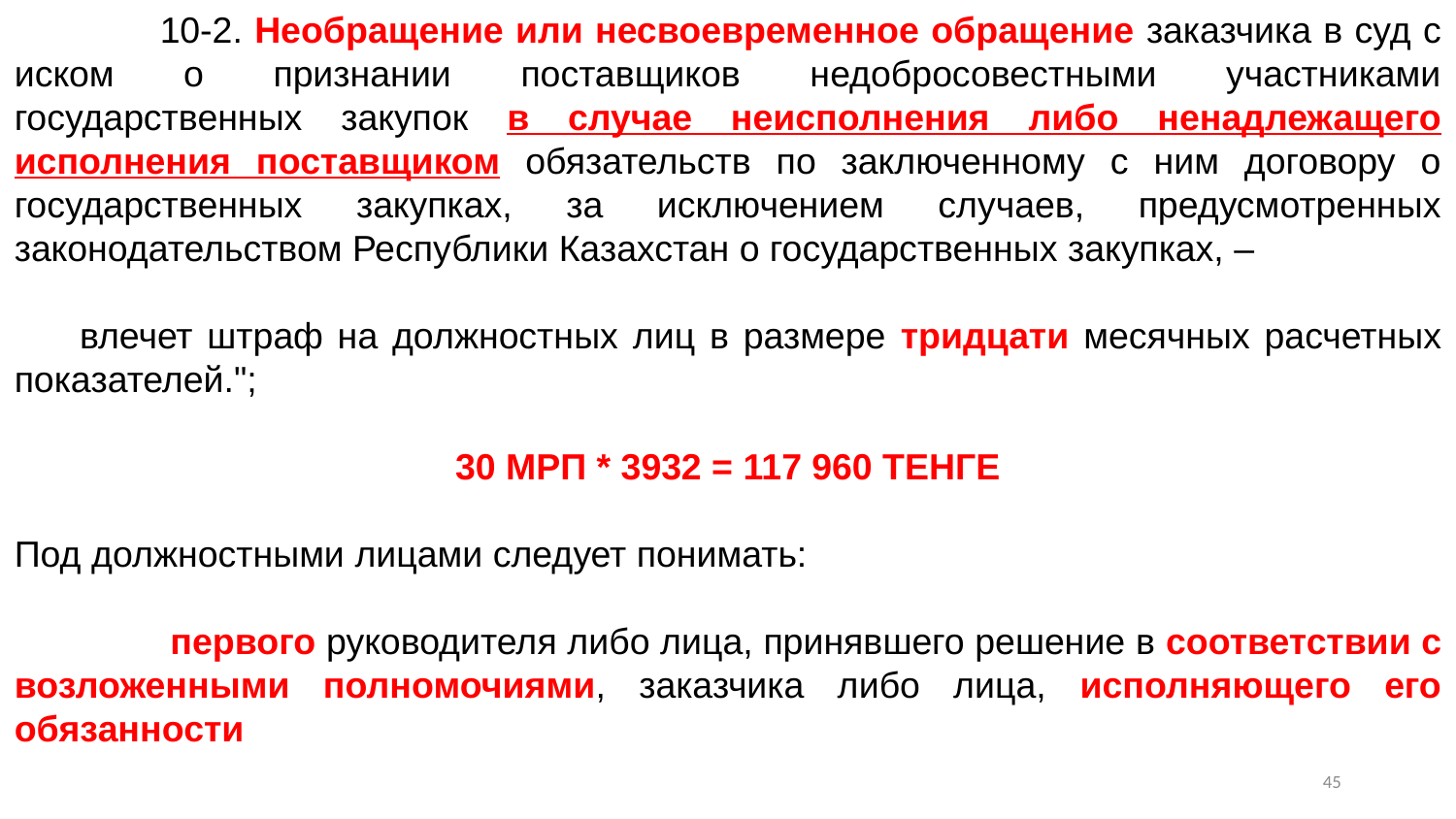

10-2. Необращение или несвоевременное обращение заказчика в суд с иском о признании поставщиков недобросовестными участниками государственных закупок в случае неисполнения либо ненадлежащего исполнения поставщиком обязательств по заключенному с ним договору о государственных закупках, за исключением случаев, предусмотренных законодательством Республики Казахстан о государственных закупках, –

      влечет штраф на должностных лиц в размере тридцати месячных расчетных показателей.";

30 МРП * 3932 = 117 960 ТЕНГЕ

Под должностными лицами следует понимать:

	 первого руководителя либо лица, принявшего решение в соответствии с возложенными полномочиями, заказчика либо лица, исполняющего его обязанности

45